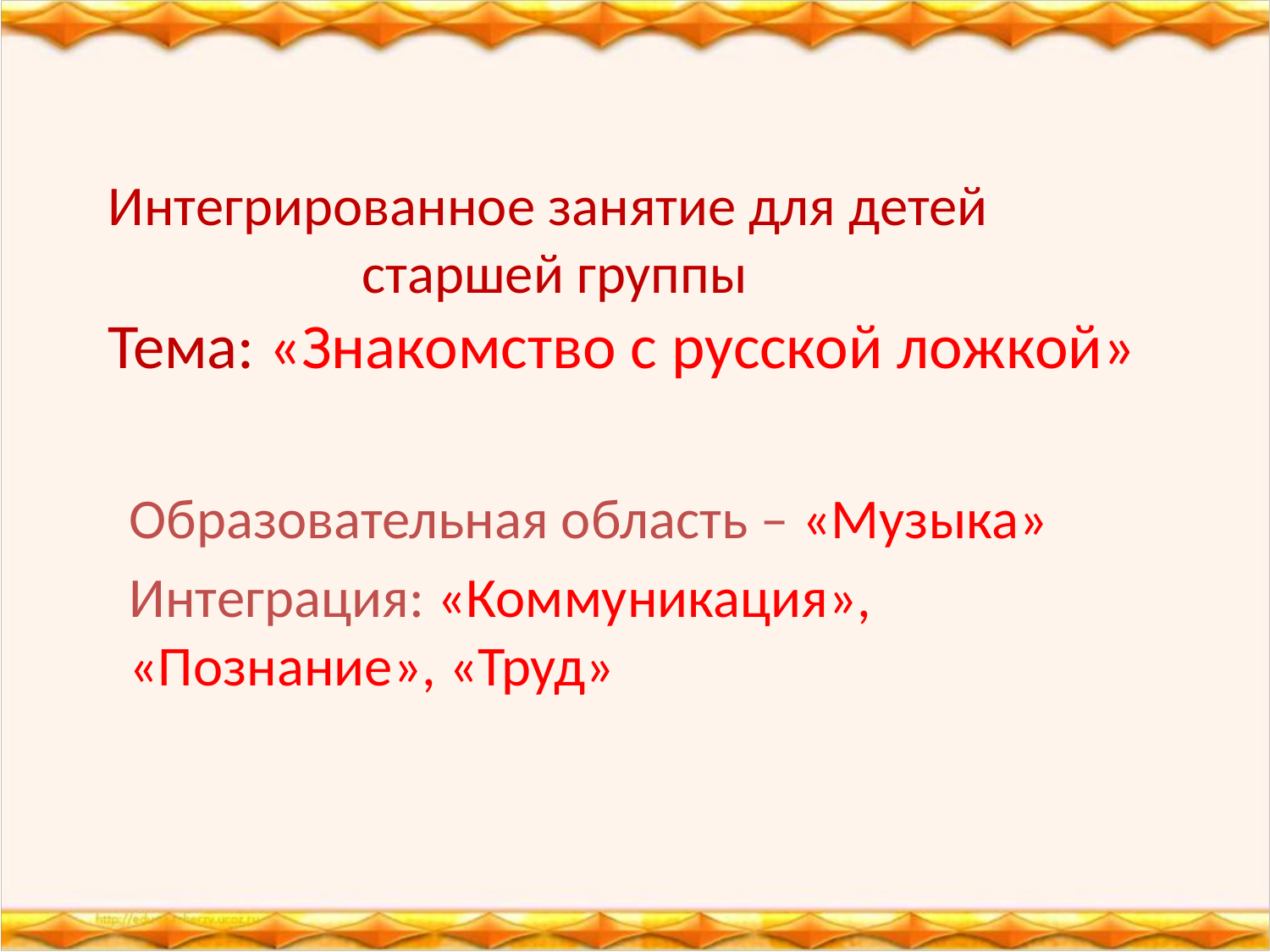

# Интегрированное занятие для детей 			старшей группы                            Тема: «Знакомство с русской ложкой»
Образовательная область – «Музыка»
Интеграция: «Коммуникация», «Познание», «Труд»